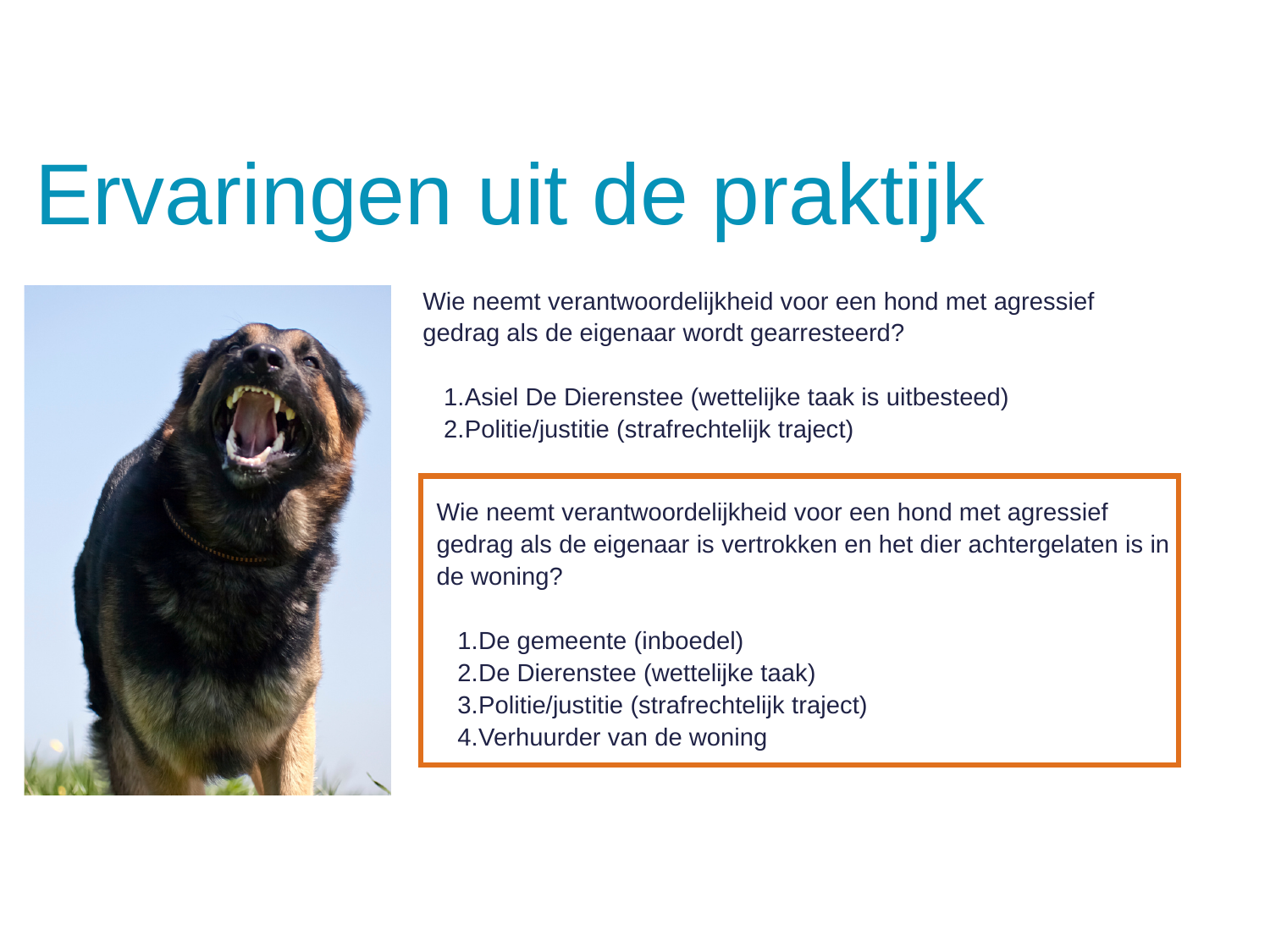

Ervaringen uit de praktijk
Wie neemt verantwoordelijkheid voor een hond met agressief gedrag als de eigenaar wordt gearresteerd?

Asiel De Dierenstee (wettelijke taak is uitbesteed)
Politie/justitie (strafrechtelijk traject)

Wie neemt verantwoordelijkheid voor een hond met agressief gedrag als de eigenaar is vertrokken en het dier achtergelaten is in de woning?

De gemeente (inboedel)
De Dierenstee (wettelijke taak)
Politie/justitie (strafrechtelijk traject)
Verhuurder van de woning